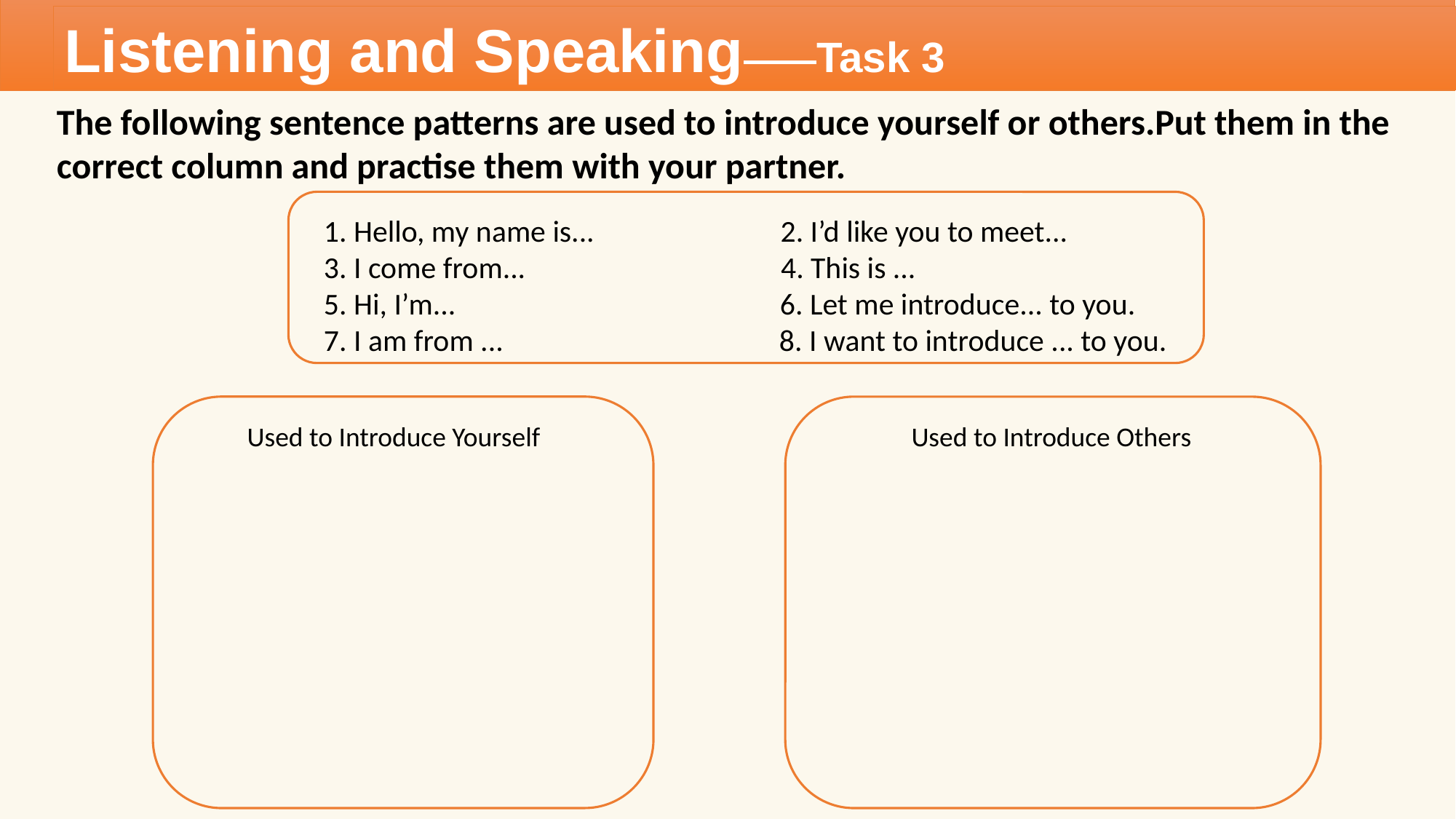

Listening and Speaking——Task 3
The following sentence patterns are used to introduce yourself or others.Put them in the correct column and practise them with your partner.

1. Hello, my name is...                           2. I’d like you to meet...
3. I come from...                                     4. This is ...
5. Hi, I’m...                                               6. Let me introduce... to you.
7. I am from ...                                        8. I want to introduce ... to you.

Used to Introduce Yourself
Used to Introduce Others